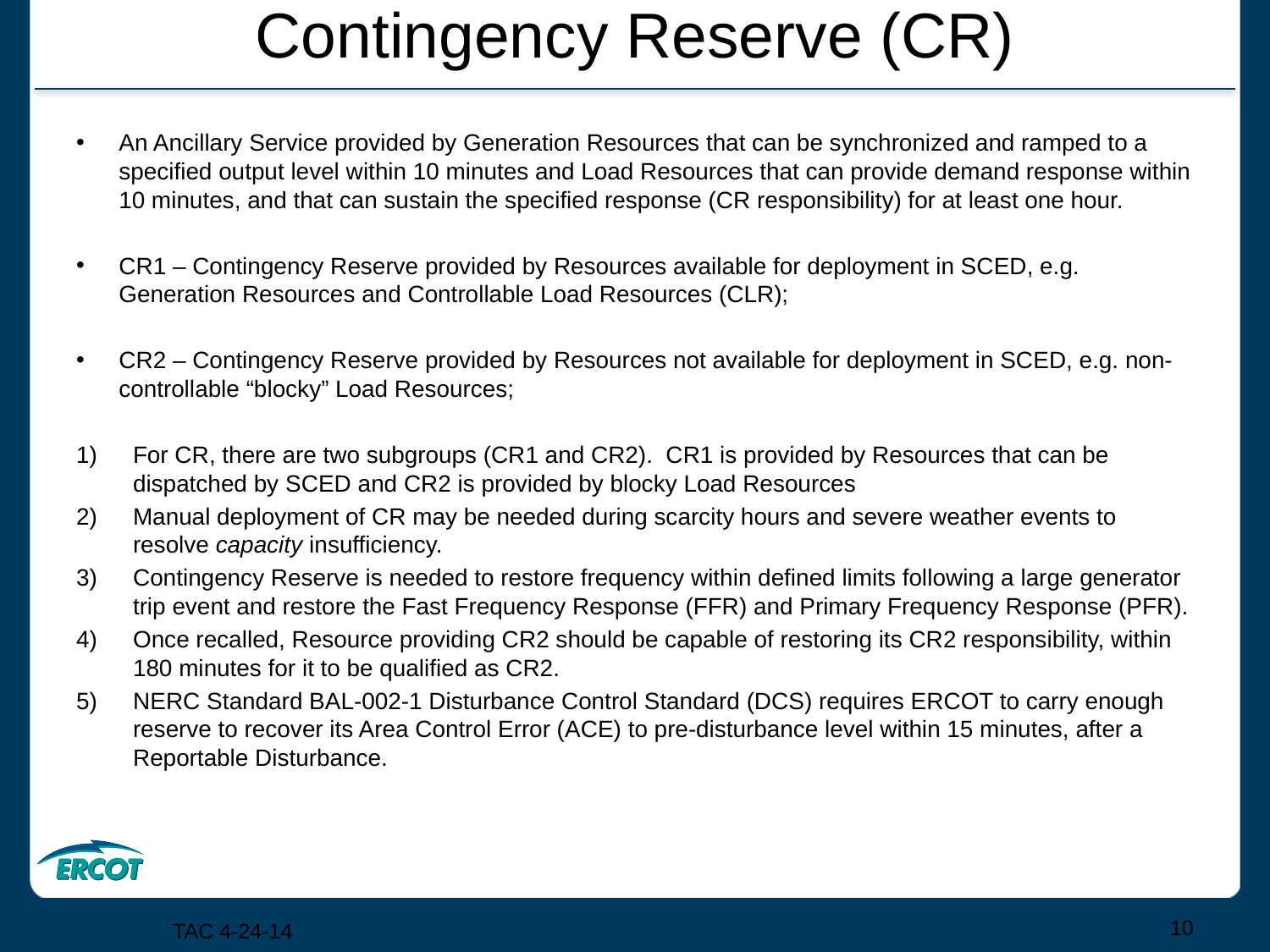

# Contingency Reserve (CR)
An Ancillary Service provided by Generation Resources that can be synchronized and ramped to a specified output level within 10 minutes and Load Resources that can provide demand response within 10 minutes, and that can sustain the specified response (CR responsibility) for at least one hour.

CR1 – Contingency Reserve provided by Resources available for deployment in SCED, e.g. Generation Resources and Controllable Load Resources (CLR);

CR2 – Contingency Reserve provided by Resources not available for deployment in SCED, e.g. non-controllable “blocky” Load Resources;

For CR, there are two subgroups (CR1 and CR2).  CR1 is provided by Resources that can be dispatched by SCED and CR2 is provided by blocky Load Resources
Manual deployment of CR may be needed during scarcity hours and severe weather events to resolve capacity insufficiency.
Contingency Reserve is needed to restore frequency within defined limits following a large generator trip event and restore the Fast Frequency Response (FFR) and Primary Frequency Response (PFR).
Once recalled, Resource providing CR2 should be capable of restoring its CR2 responsibility, within 180 minutes for it to be qualified as CR2.
NERC Standard BAL-002-1 Disturbance Control Standard (DCS) requires ERCOT to carry enough reserve to recover its Area Control Error (ACE) to pre-disturbance level within 15 minutes, after a Reportable Disturbance.

10
TAC 4-24-14